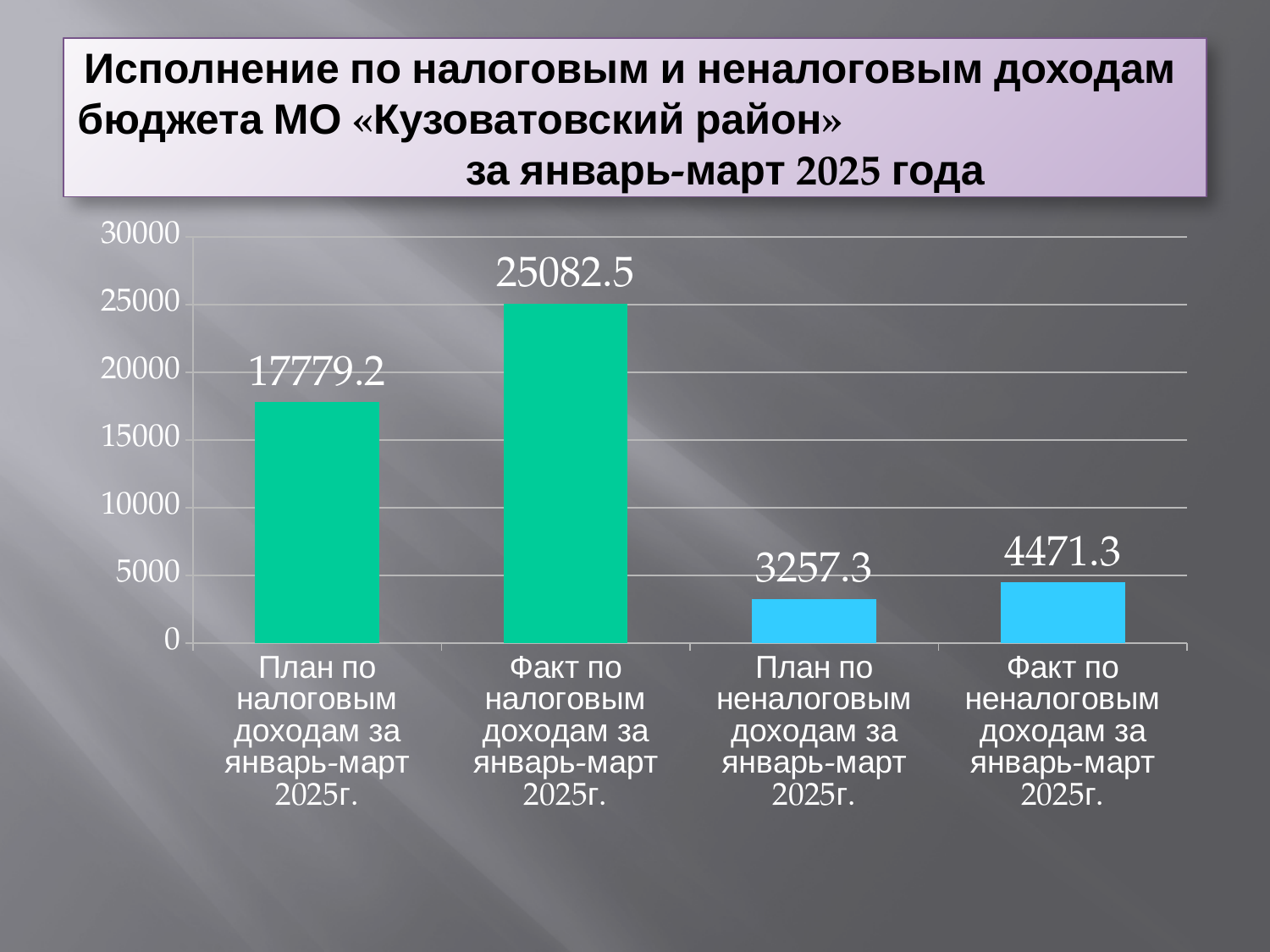

# Исполнение по налоговым и неналоговым доходам  бюджета МО «Кузоватовский район»                                                   за январь-март 2025 года

### Chart

| Category | Столбец1 |
|---|---|
| План по налоговым доходам за январь-март 2025г. | 17779.2 |
| Факт по налоговым доходам за январь-март 2025г. | 25082.5 |
| План по неналоговым доходам за январь-март 2025г. | 3257.3 |
| Факт по неналоговым доходам за январь-март 2025г. | 4471.3 |